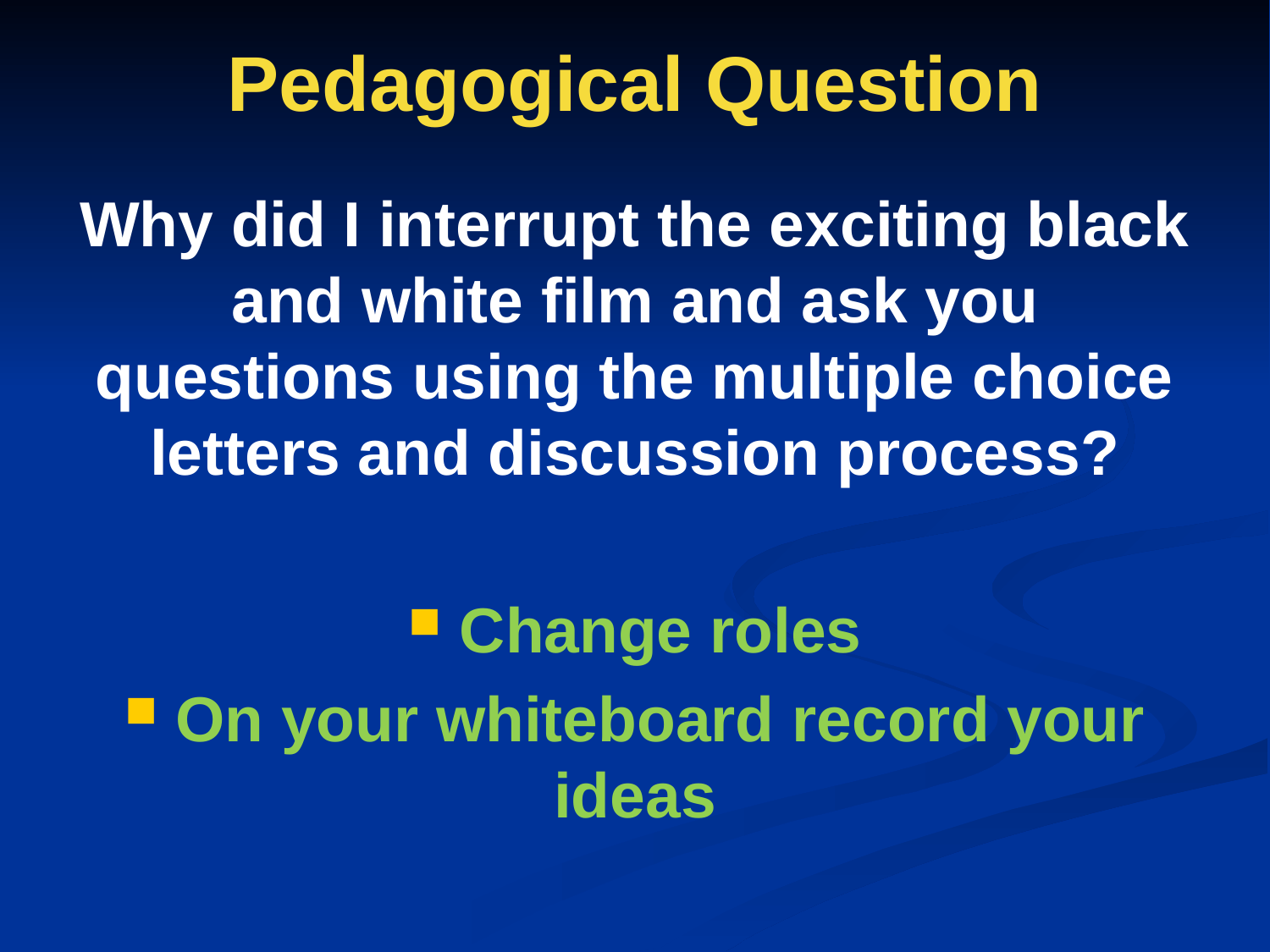

# Pedagogical Question
Why did I interrupt the exciting black and white film and ask you questions using the multiple choice letters and discussion process?

 Change roles
 On your whiteboard record your ideas